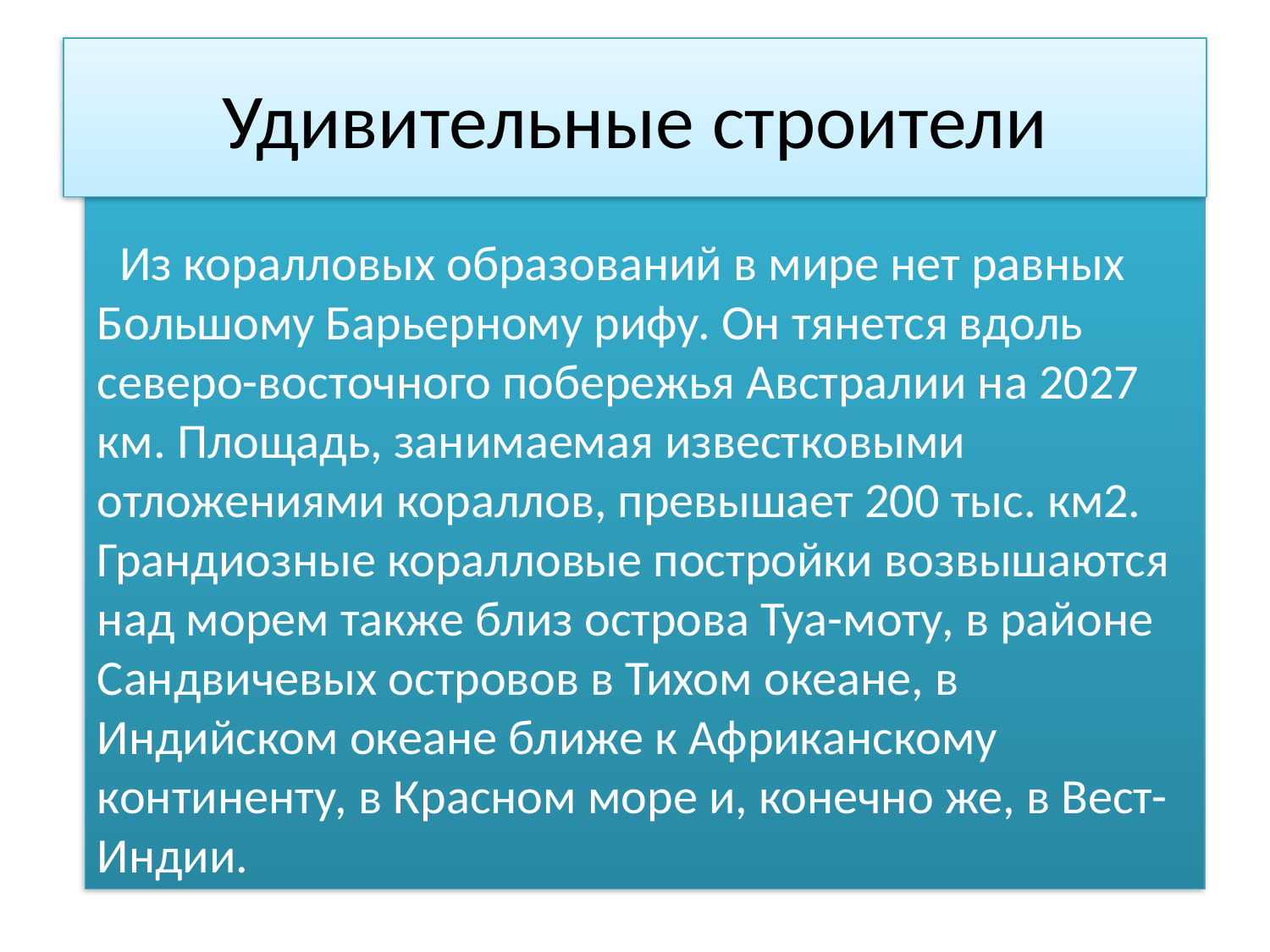

# Удивительные строители

  Из коралловых образований в мире нет равных Большому Барьерному рифу. Он тянется вдоль северо-восточного побережья Австралии на 2027 км. Площадь, занимаемая известковыми отложениями кораллов, превышает 200 тыс. км2. Грандиозные коралловые постройки возвышаются над морем также близ острова Туа-моту, в районе Сандвичевых островов в Тихом океане, в Индийском океане ближе к Африканскому континенту, в Красном море и, конечно же, в Вест-Индии.